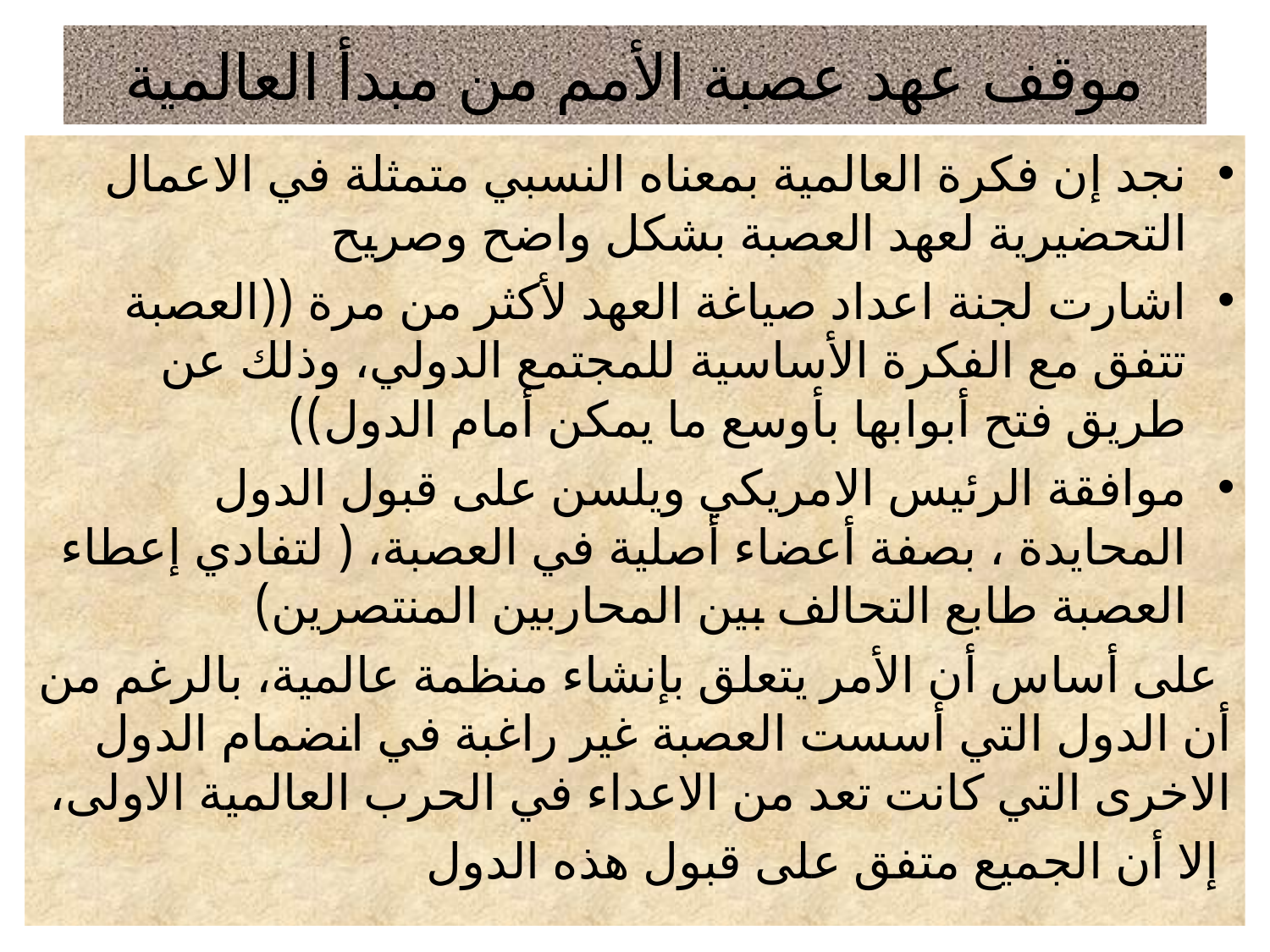

# موقف عهد عصبة الأمم من مبدأ العالمية
نجد إن فكرة العالمية بمعناه النسبي متمثلة في الاعمال التحضيرية لعهد العصبة بشكل واضح وصريح
اشارت لجنة اعداد صياغة العهد لأكثر من مرة ((العصبة تتفق مع الفكرة الأساسية للمجتمع الدولي، وذلك عن طريق فتح أبوابها بأوسع ما يمكن أمام الدول))
موافقة الرئيس الامريكي ويلسن على قبول الدول المحايدة ، بصفة أعضاء أصلية في العصبة، ( لتفادي إعطاء العصبة طابع التحالف بين المحاربين المنتصرين)
 على أساس أن الأمر يتعلق بإنشاء منظمة عالمية، بالرغم من أن الدول التي أسست العصبة غير راغبة في انضمام الدول الاخرى التي كانت تعد من الاعداء في الحرب العالمية الاولى،
 إلا أن الجميع متفق على قبول هذه الدول